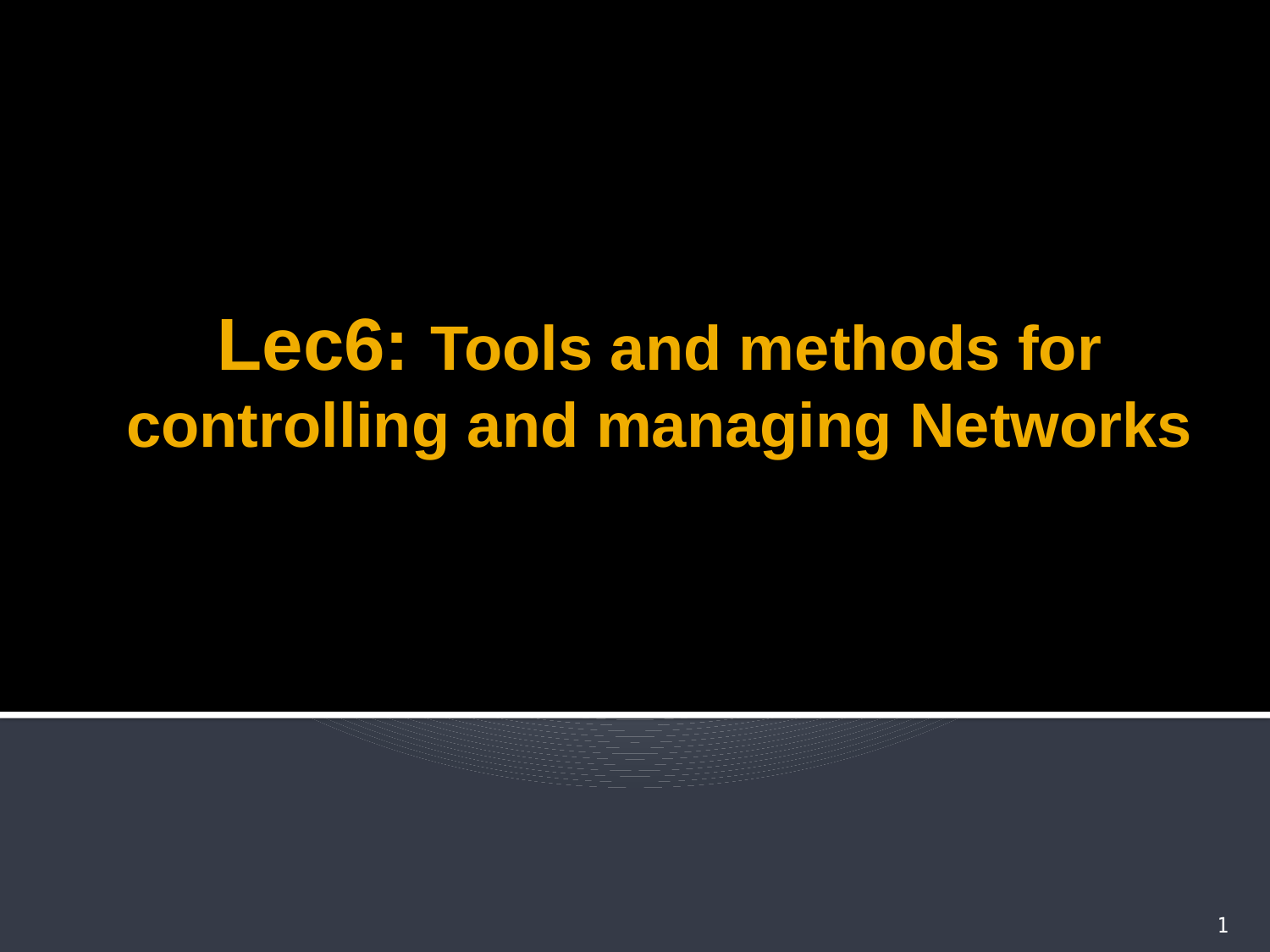

# Lec6: Tools and methods for controlling and managing Networks
1